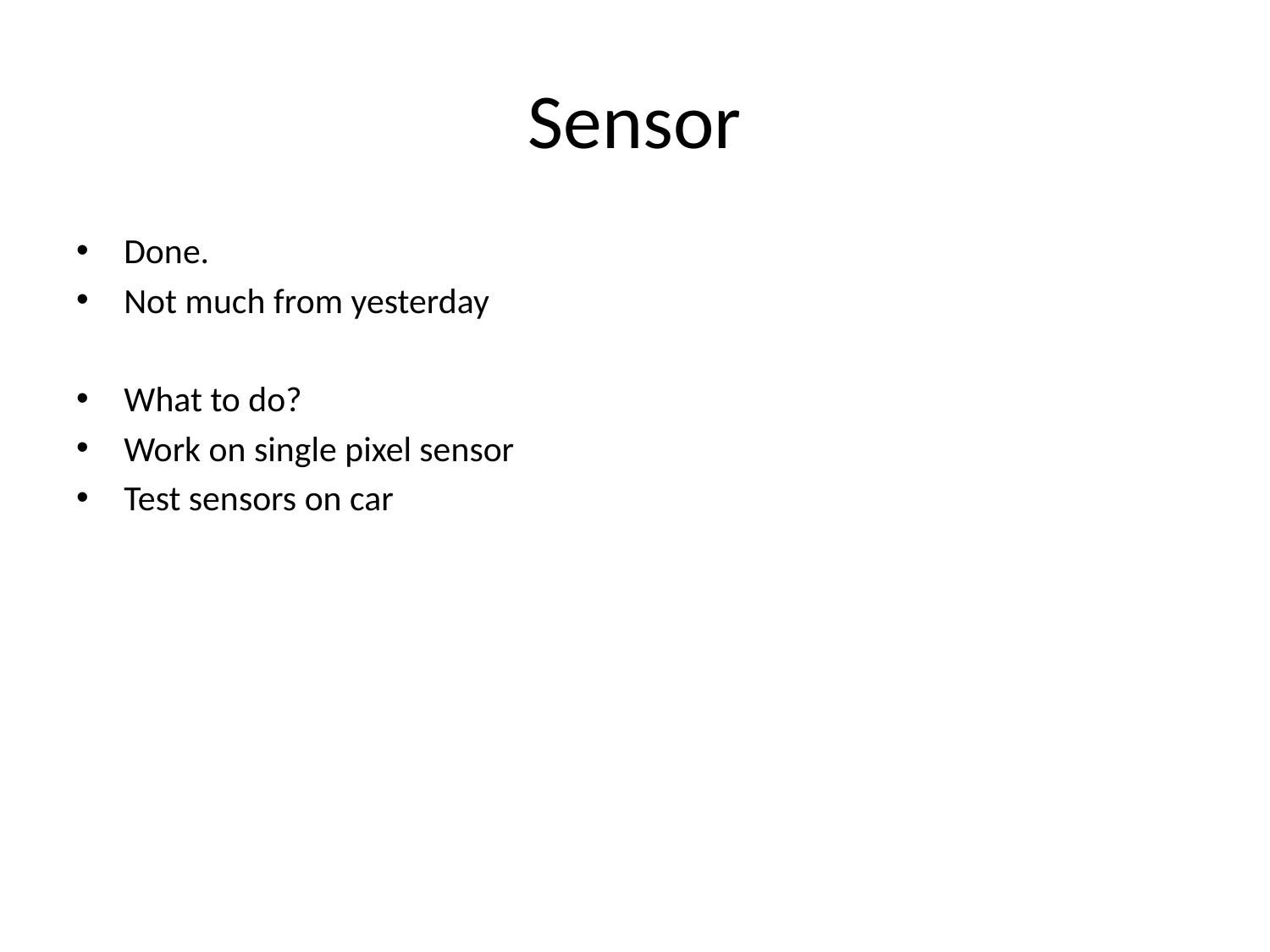

# Sensor
Done.
Not much from yesterday

What to do?
Work on single pixel sensor
Test sensors on car